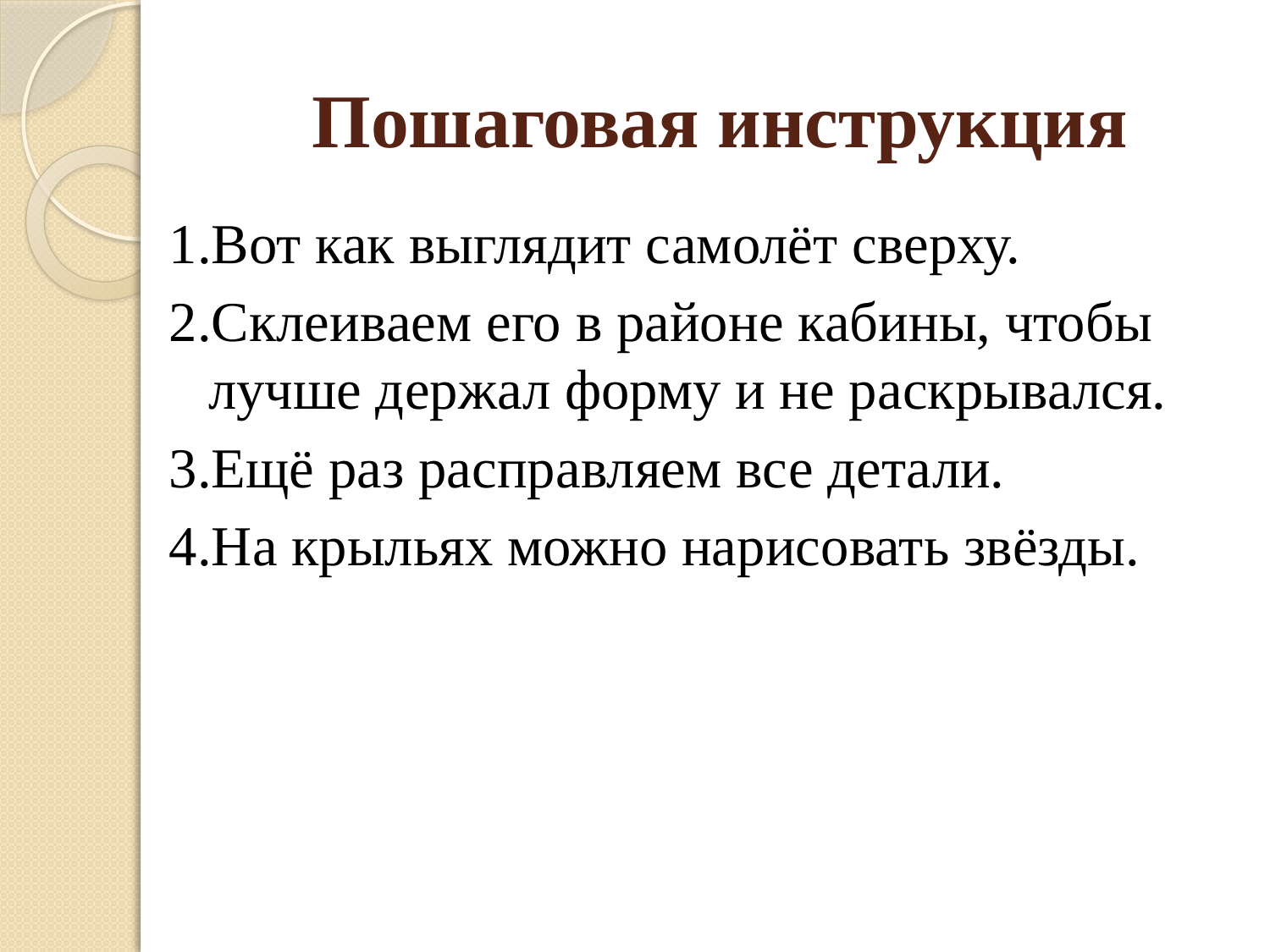

# Пошаговая инструкция
1.Вот как выглядит самолёт сверху.
2.Склеиваем его в районе кабины, чтобы лучше держал форму и не раскрывался.
3.Ещё раз расправляем все детали.
4.На крыльях можно нарисовать звёзды.